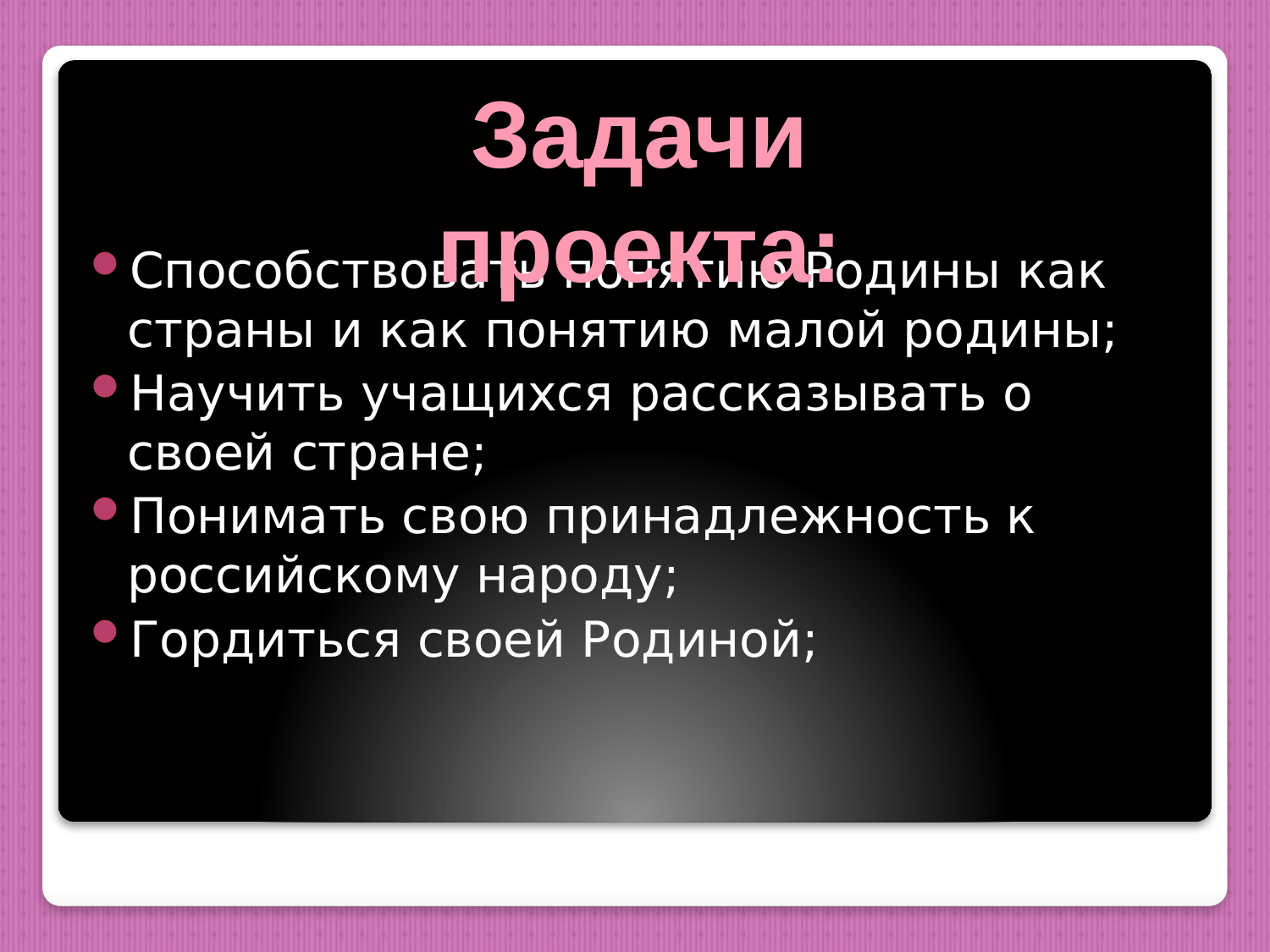

Задачи проекта:
Способствовать понятию Родины как страны и как понятию малой родины;
Научить учащихся рассказывать о своей стране;
Понимать свою принадлежность к российскому народу;
Гордиться своей Родиной;